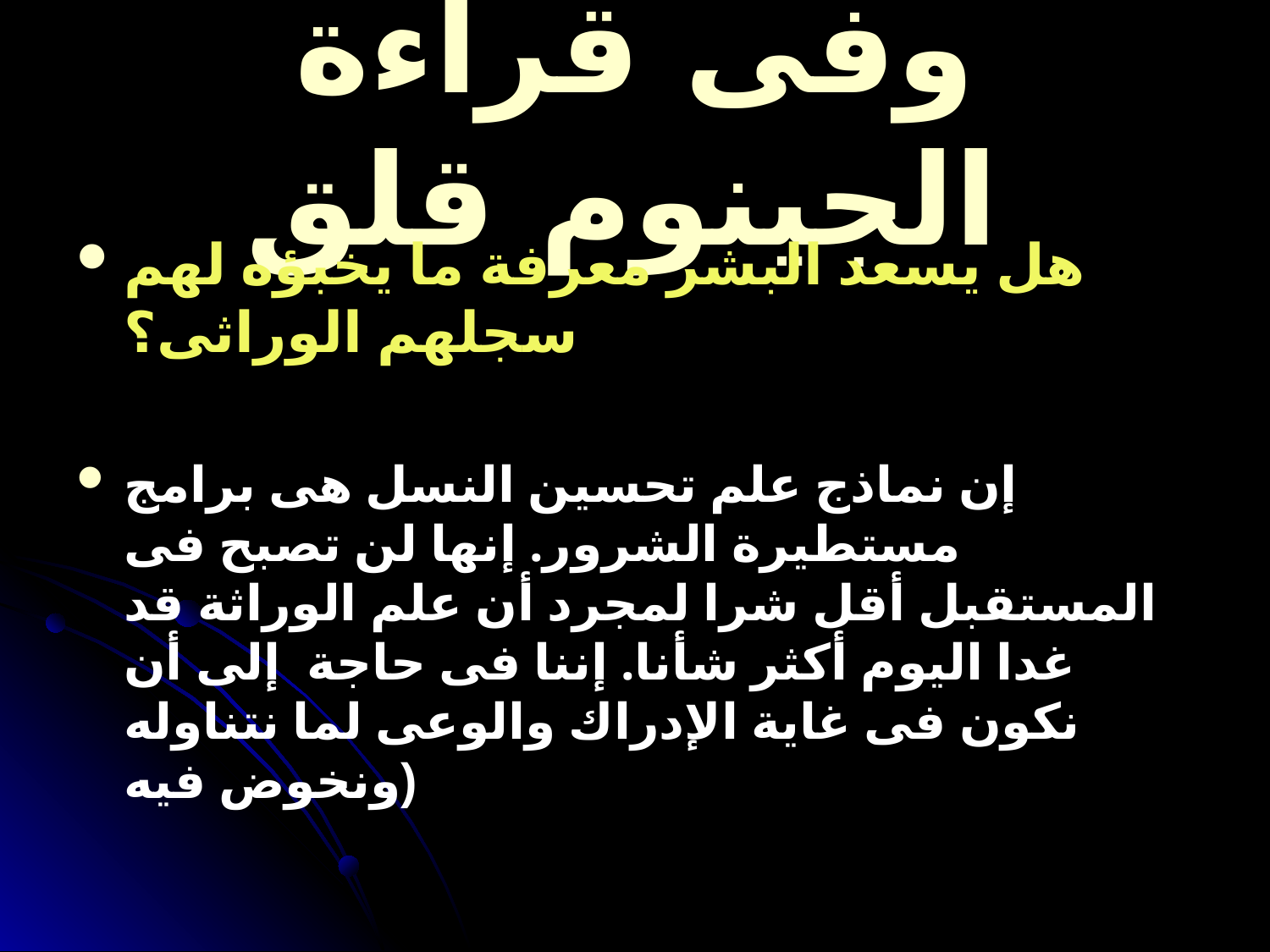

# وفى قراءة الجينوم قلق
هل يسعد البشر معرفة ما يخبؤه لهم سجلهم الوراثى؟

إن نماذج علم تحسين النسل هى برامج مستطيرة الشرور. إنها لن تصبح فى المستقبل أقل شرا لمجرد أن علم الوراثة قد غدا اليوم أكثر شأنا. إننا فى حاجة  إلى أن نكون فى غاية الإدراك والوعى لما نتناوله ونخوض فيه)